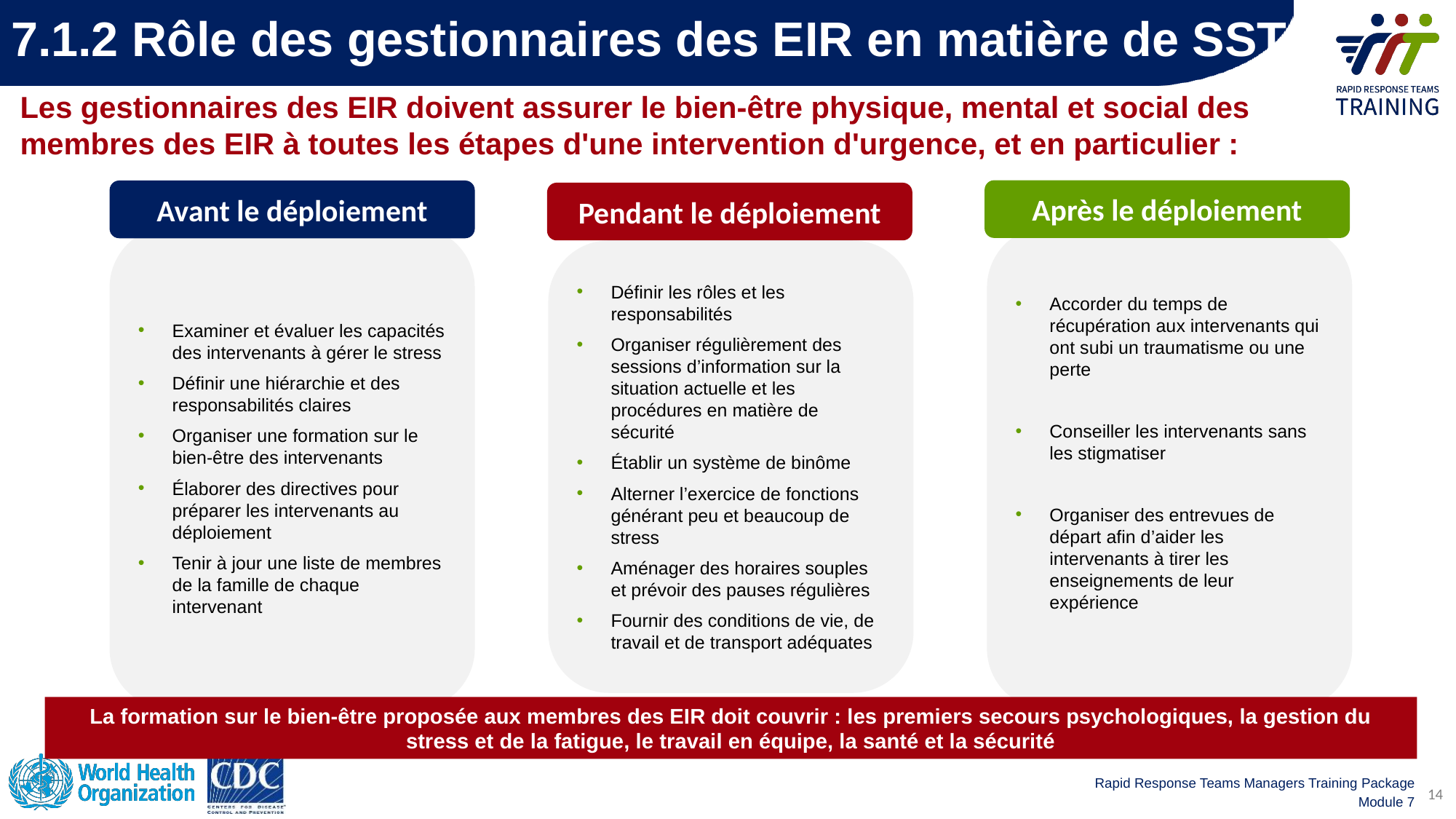

7.1.2 Rôle des gestionnaires des EIR en matière de SST
Les gestionnaires des EIR doivent assurer le bien-être physique, mental et social des membres des EIR à toutes les étapes d'une intervention d'urgence, et en particulier :
Après le déploiement
Avant le déploiement
Pendant le déploiement
Accorder du temps de récupération aux intervenants qui ont subi un traumatisme ou une perte

Conseiller les intervenants sans les stigmatiser

Organiser des entrevues de départ afin d’aider les intervenants à tirer les enseignements de leur expérience

Examiner et évaluer les capacités des intervenants à gérer le stress
Définir une hiérarchie et des responsabilités claires
Organiser une formation sur le bien-être des intervenants
Élaborer des directives pour préparer les intervenants au déploiement
Tenir à jour une liste de membres de la famille de chaque intervenant
Définir les rôles et les responsabilités
Organiser régulièrement des sessions d’information sur la situation actuelle et les procédures en matière de sécurité
Établir un système de binôme
Alterner l’exercice de fonctions générant peu et beaucoup de stress
Aménager des horaires souples et prévoir des pauses régulières
Fournir des conditions de vie, de travail et de transport adéquates
La formation sur le bien-être proposée aux membres des EIR doit couvrir : les premiers secours psychologiques, la gestion du stress et de la fatigue, le travail en équipe, la santé et la sécurité
14